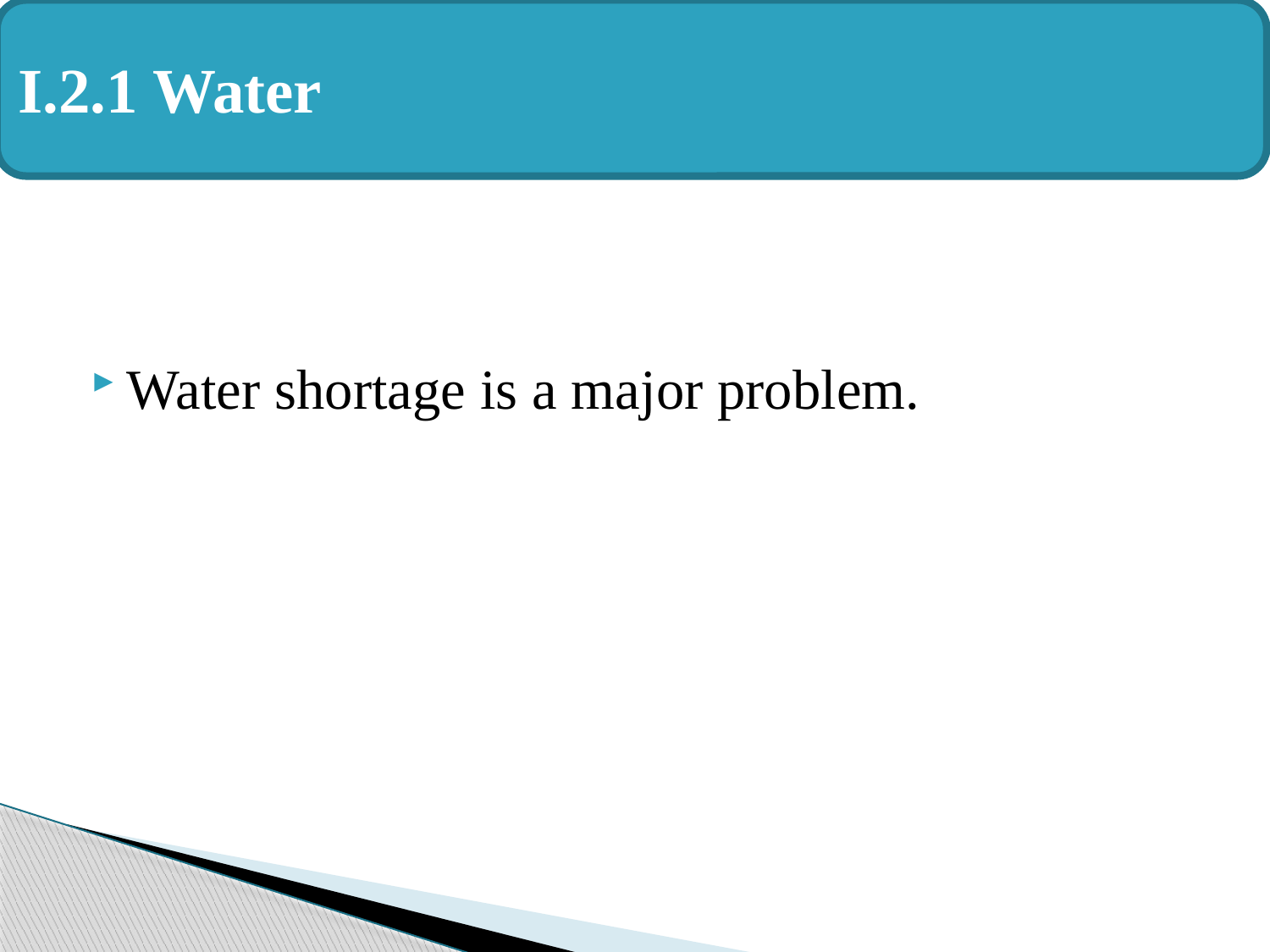

I.2.1 Water
#
Water shortage is a major problem.